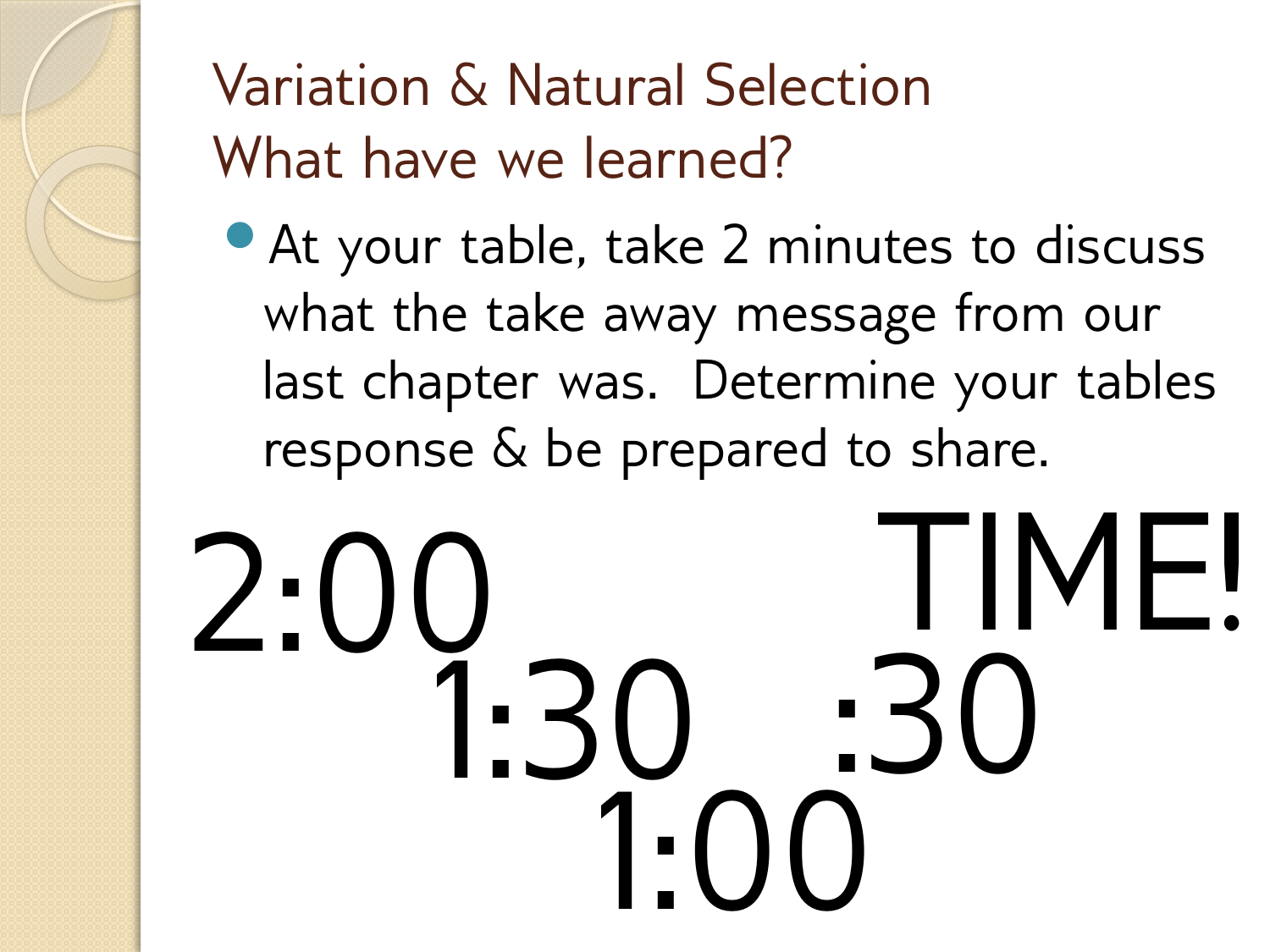

# Variation & Natural Selection What have we learned?
At your table, take 2 minutes to discuss what the take away message from our last chapter was.  Determine your tables response & be prepared to share.
TIME!
2:00
:30
1:30
1:00